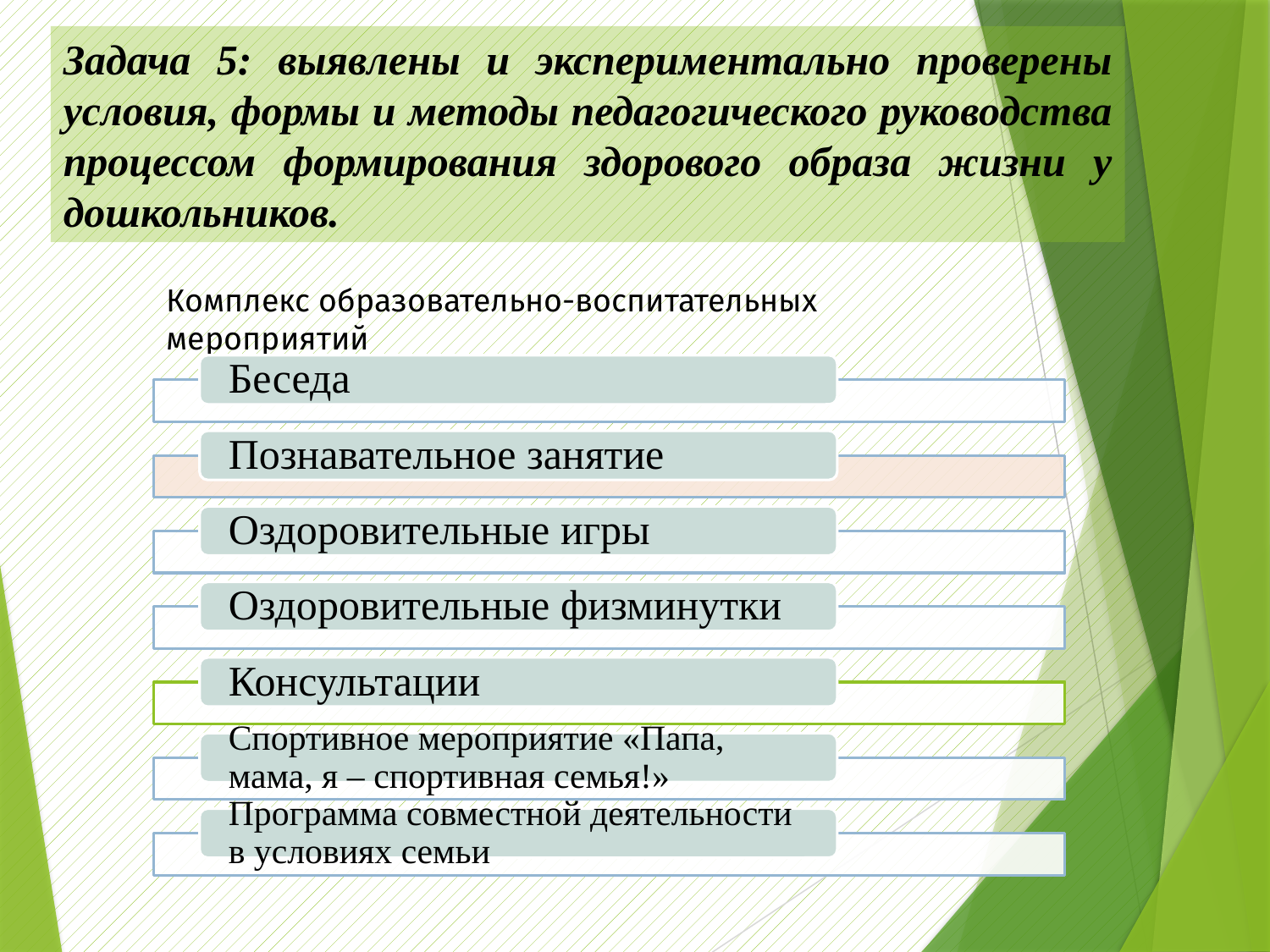

# Задача 5: выявлены и экспериментально проверены условия, формы и методы педагогического руководства процессом формирования здорового образа жизни у дошкольников.

Комплекс образовательно-воспитательных мероприятий
Беседа
Познавательное занятие
Оздоровительные игры
Оздоровительные физминутки
Консультации
Спортивное мероприятие «Папа, мама, я – спортивная семья!»
Программа совместной деятельности в условиях семьи